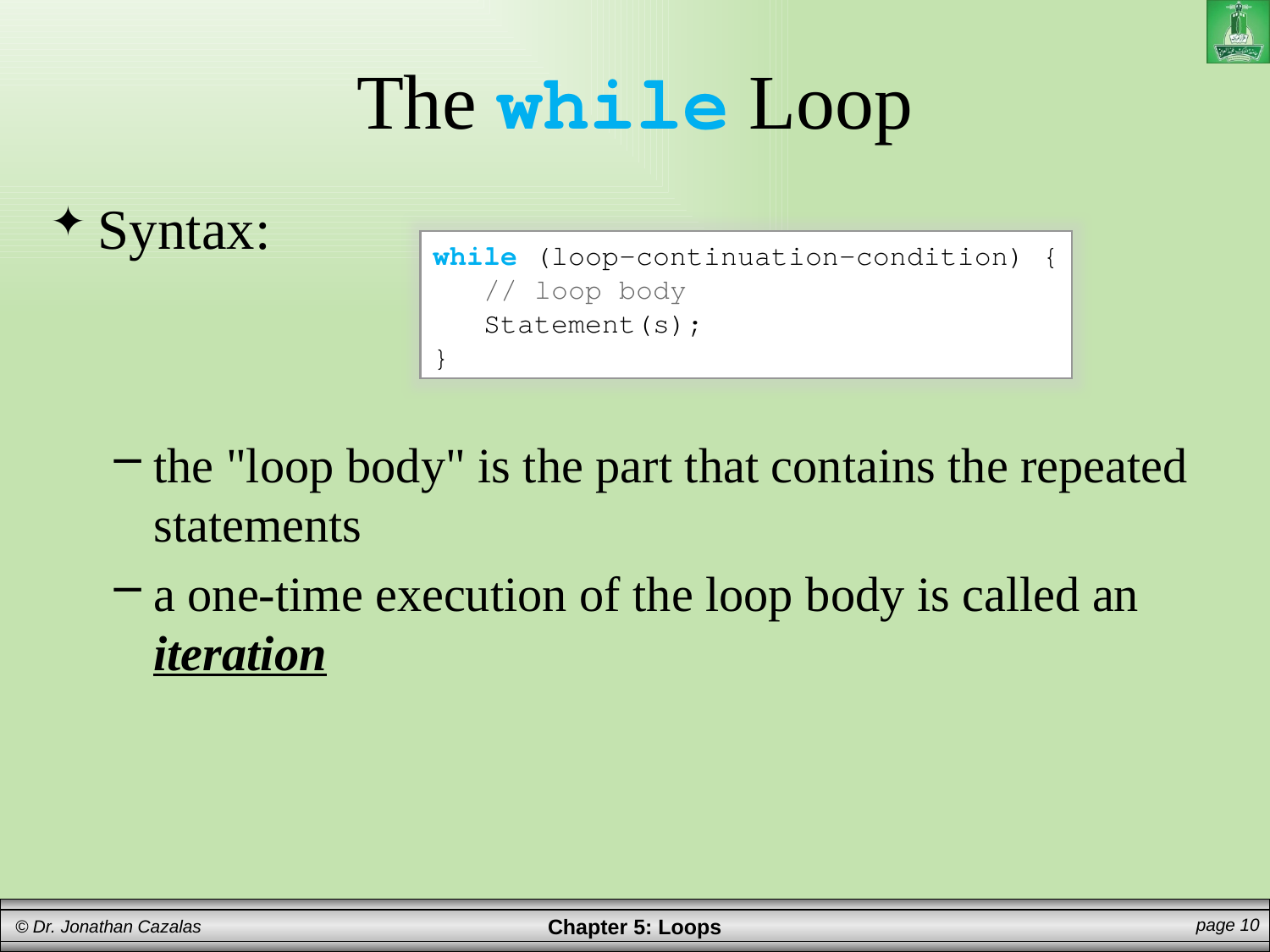

# The while Loop
Syntax:

the "loop body" is the part that contains the repeated statements
a one-time execution of the loop body is called an iteration

while (loop-continuation-condition) {
   // loop body
   Statement(s);
}